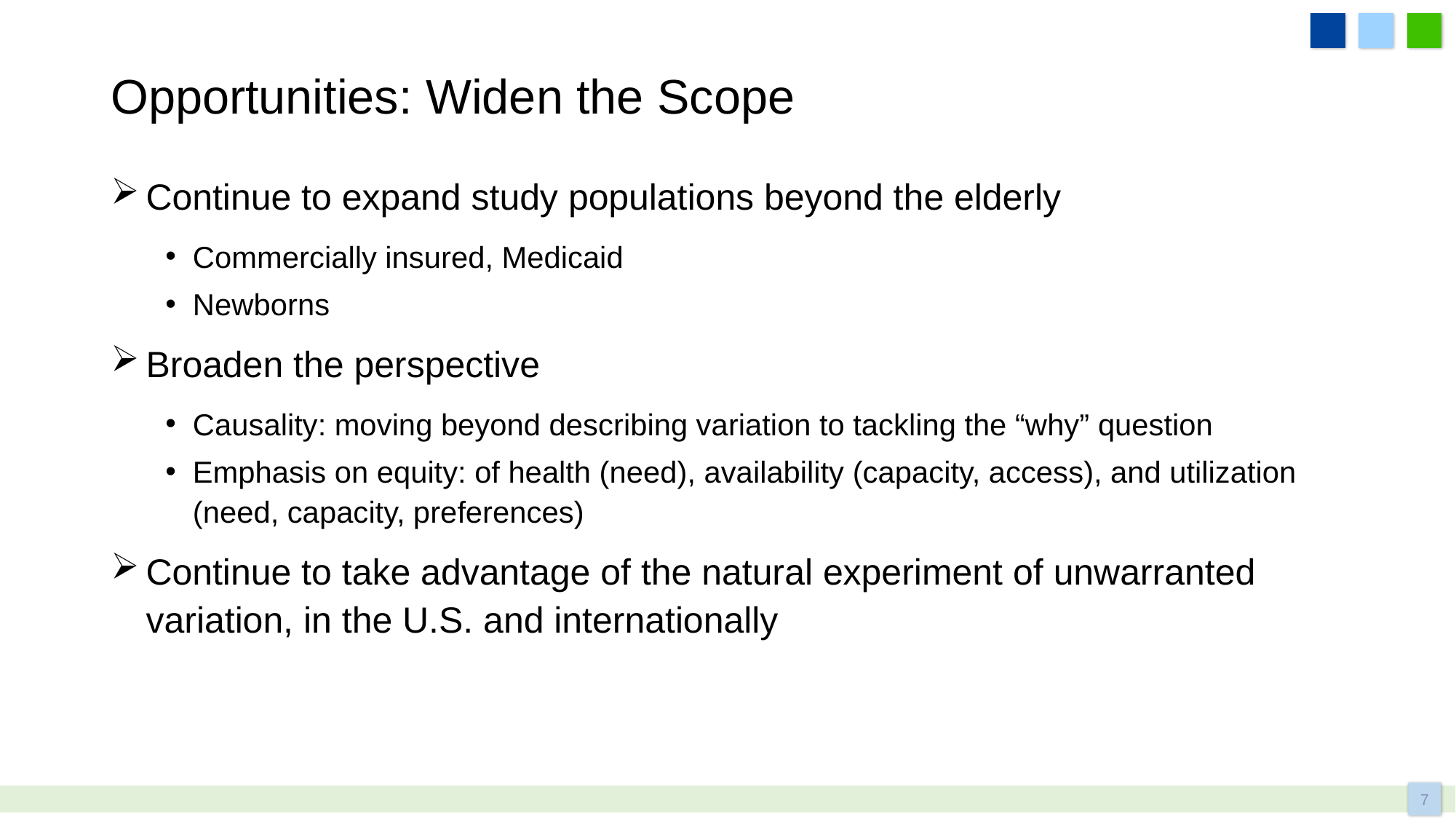

# Opportunities: Widen the Scope
Continue to expand study populations beyond the elderly
Commercially insured, Medicaid
Newborns
Broaden the perspective
Causality: moving beyond describing variation to tackling the “why” question
Emphasis on equity: of health (need), availability (capacity, access), and utilization (need, capacity, preferences)
Continue to take advantage of the natural experiment of unwarranted variation, in the U.S. and internationally
7